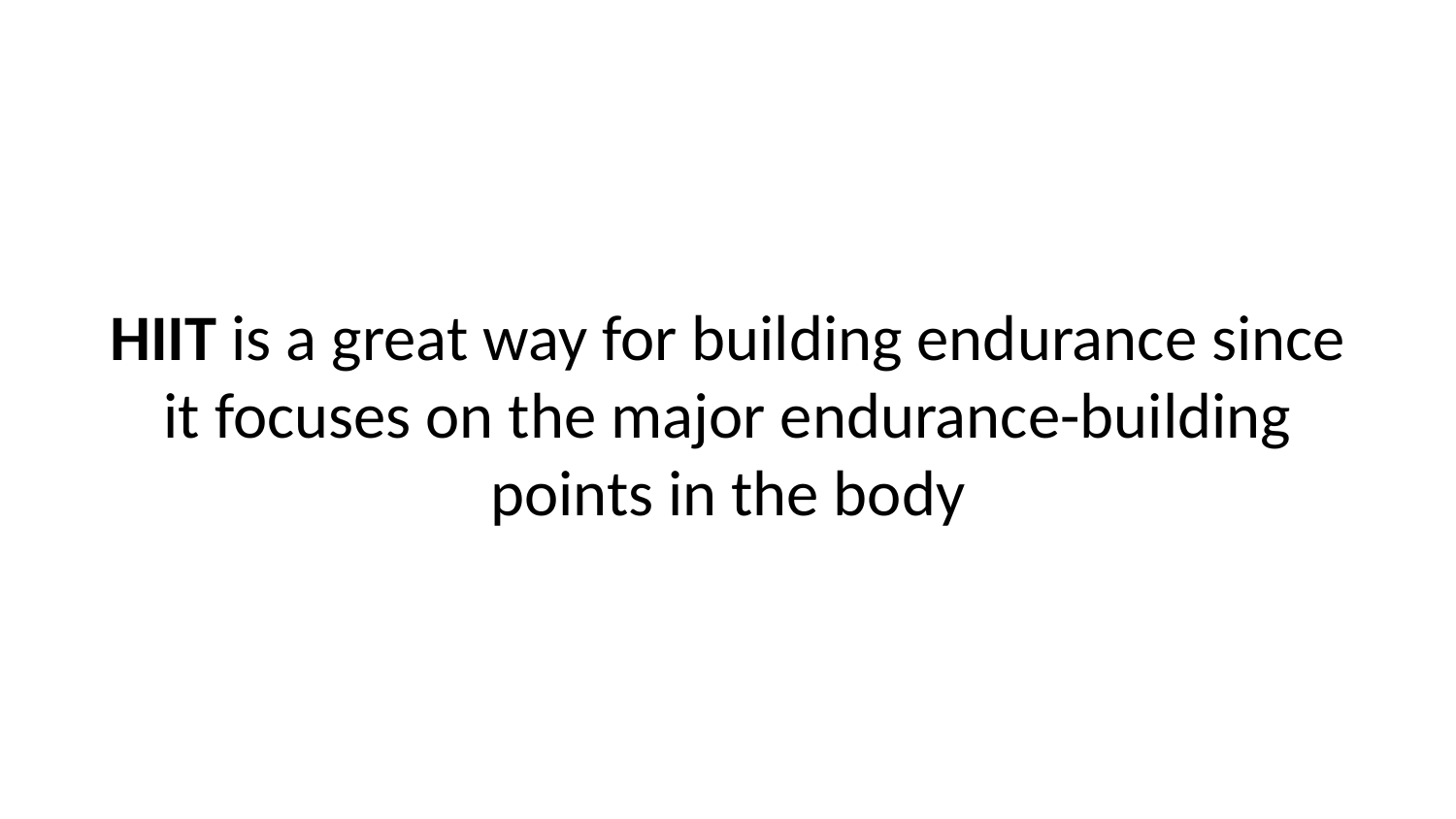

HIIT is a great way for building endurance since it focuses on the major endurance-building points in the body